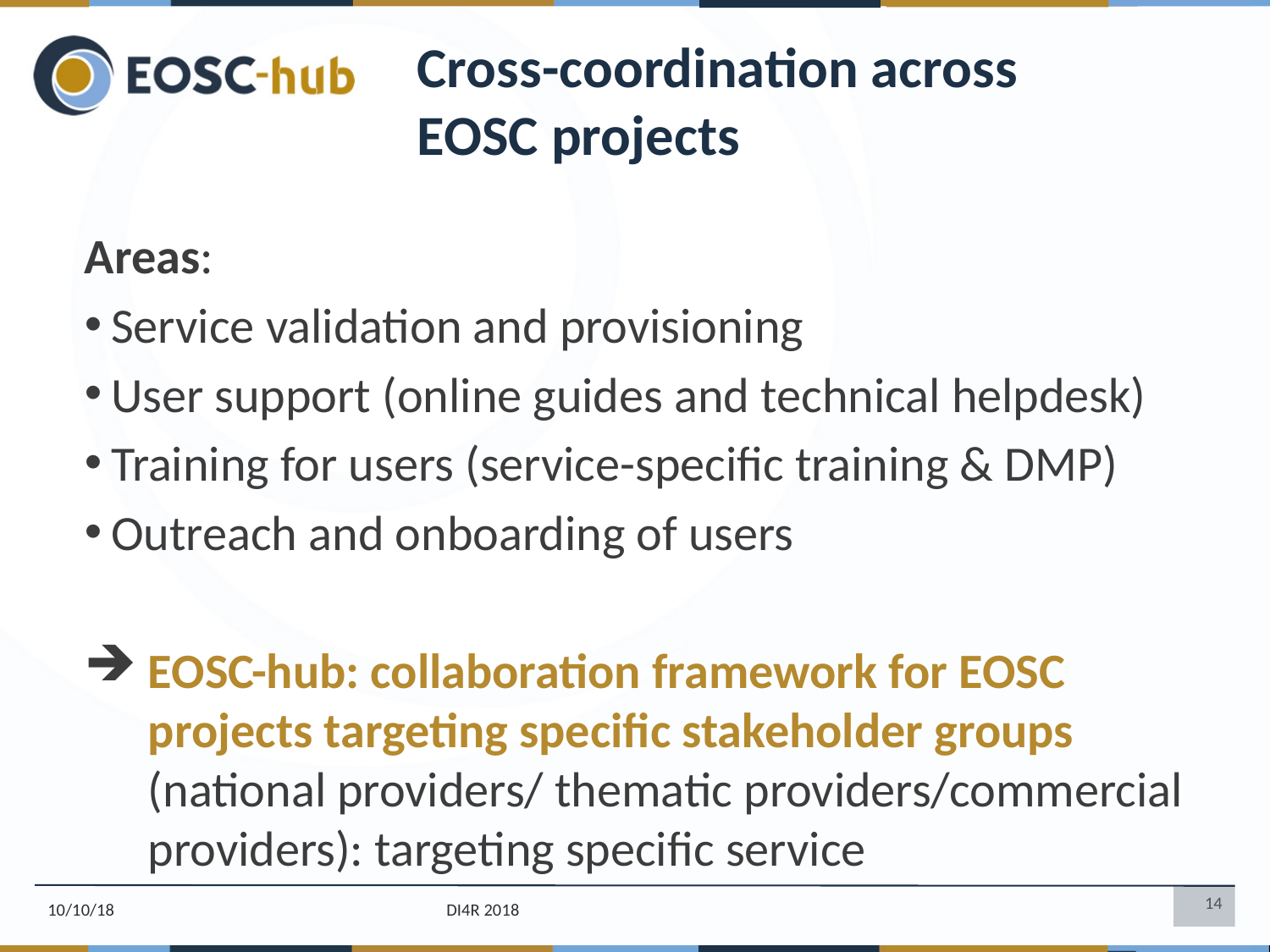

# Cross-coordination across EOSC projects
Areas:
Service validation and provisioning
User support (online guides and technical helpdesk)
Training for users (service-specific training & DMP)
Outreach and onboarding of users

EOSC-hub: collaboration framework for EOSC projects targeting specific stakeholder groups (national providers/ thematic providers/commercial providers): targeting specific service

10/10/18
DI4R 2018
14